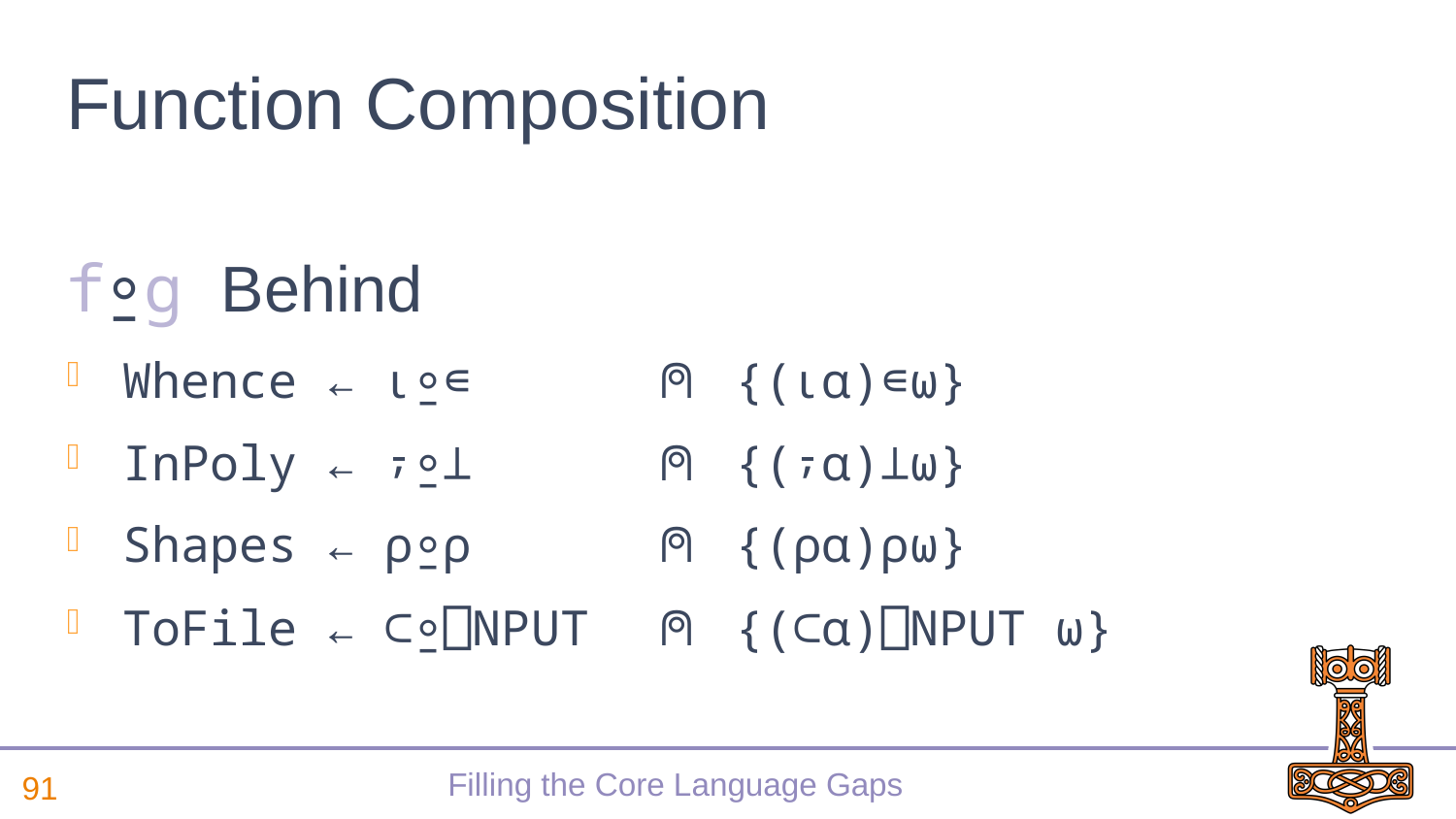

# Function Composition
f⍛g Behind
Whence ← ⍳⍛∊      ⍝ {(⍳⍺)∊⍵}
InPoly ← ⍪⍛⊥      ⍝ {(⍪⍺)⊥⍵}
Shapes ← ⍴⍛⍴      ⍝ {(⍴⍺)⍴⍵}
ToFile ← ⊂⍛⎕NPUT  ⍝ {(⊂⍺)⎕NPUT ⍵}